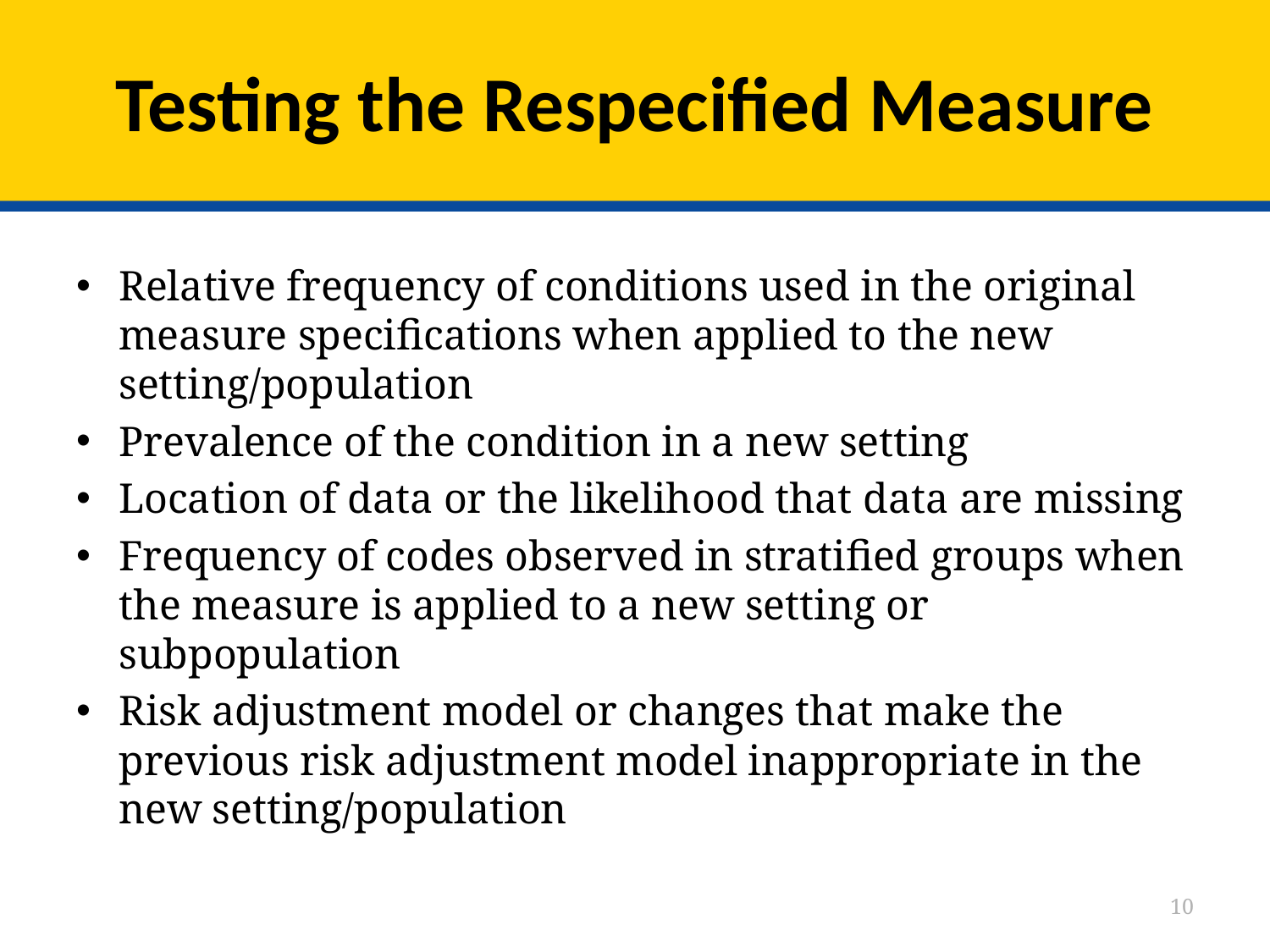

# Testing the Respecified Measure
Relative frequency of conditions used in the original measure specifications when applied to the new setting/population
Prevalence of the condition in a new setting
Location of data or the likelihood that data are missing
Frequency of codes observed in stratified groups when the measure is applied to a new setting or subpopulation
Risk adjustment model or changes that make the previous risk adjustment model inappropriate in the new setting/population
10